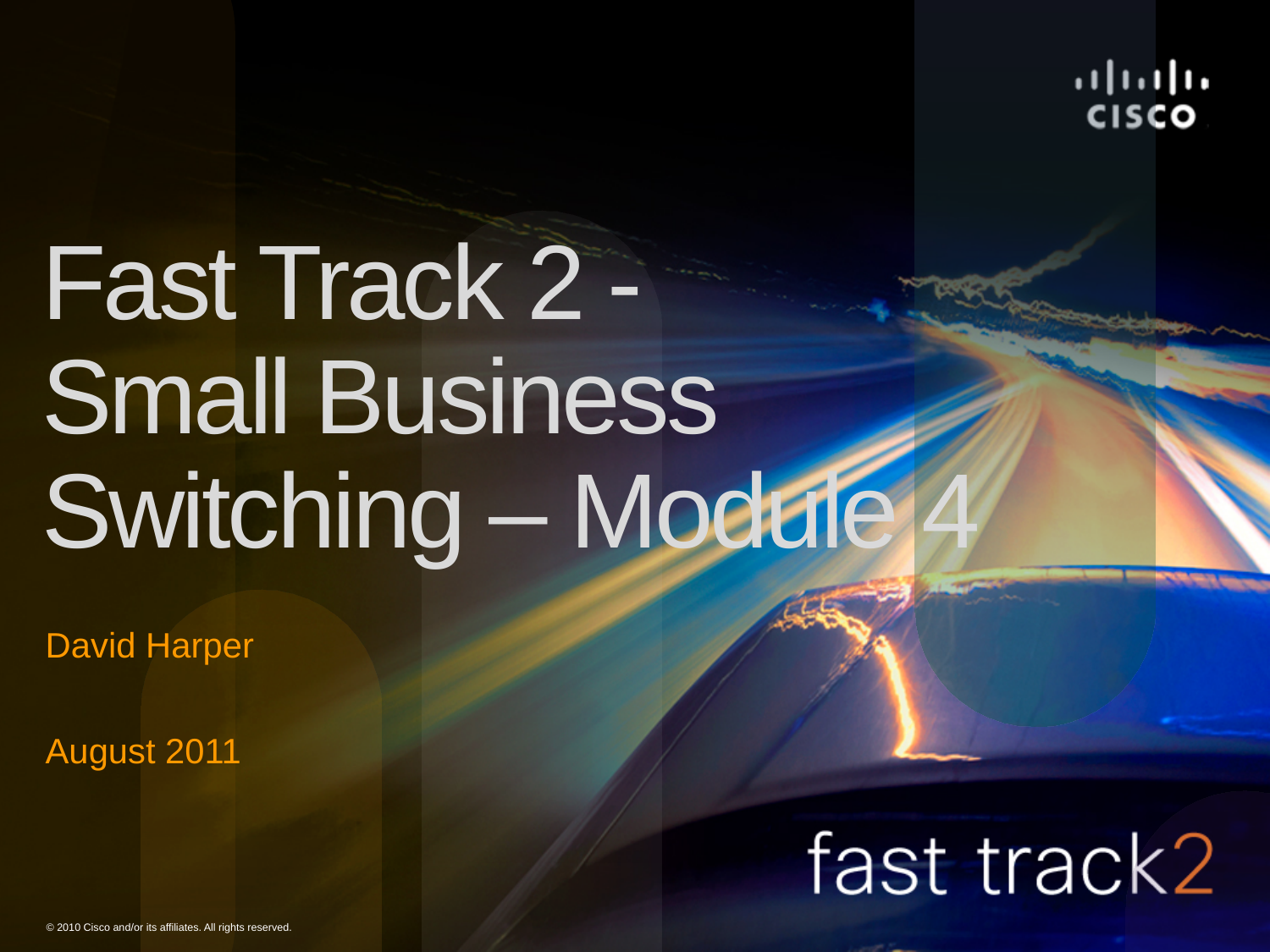

# Fast Track 2 -           Small Business Switching – Module 4
David Harper
August 2011